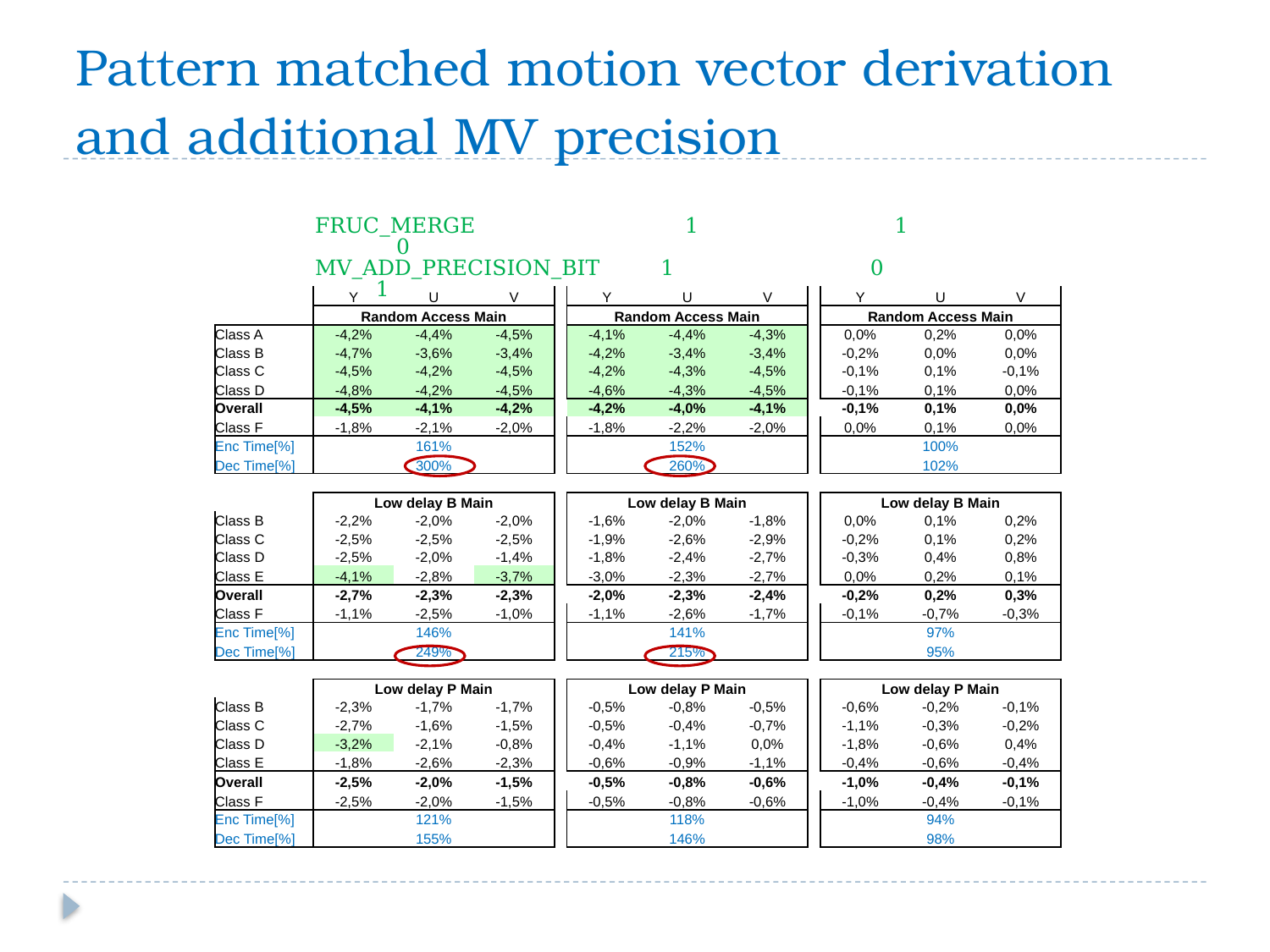

# Pattern matched motion vector derivation  and additional MV precision
| FRUC\_MERGE 1 1 0 |
| --- |
| MV\_ADD\_PRECISION\_BIT 1 0 1 |
|  | Y | U | V |  | Y | U | V |  | Y | U | V |
| --- | --- | --- | --- | --- | --- | --- | --- | --- | --- | --- | --- |
|  | Random Access Main |  |  |  | Random Access Main |  |  |  | Random Access Main |  |  |
| Class A | -4,2% | -4,4% | -4,5% |  | -4,1% | -4,4% | -4,3% |  | 0,0% | 0,2% | 0,0% |
| Class B | -4,7% | -3,6% | -3,4% |  | -4,2% | -3,4% | -3,4% |  | -0,2% | 0,0% | 0,0% |
| Class C | -4,5% | -4,2% | -4,5% |  | -4,2% | -4,3% | -4,5% |  | -0,1% | 0,1% | -0,1% |
| Class D | -4,8% | -4,2% | -4,5% |  | -4,6% | -4,3% | -4,5% |  | -0,1% | 0,1% | 0,0% |
| Overall | -4,5% | -4,1% | -4,2% |  | -4,2% | -4,0% | -4,1% |  | -0,1% | 0,1% | 0,0% |
| Class F | -1,8% | -2,1% | -2,0% |  | -1,8% | -2,2% | -2,0% |  | 0,0% | 0,1% | 0,0% |
| Enc Time[%] | 161% |  |  |  | 152% |  |  |  | 100% |  |  |
| Dec Time[%] | 300% |  |  |  | 260% |  |  |  | 102% |  |  |
|  |  |  |  |  |  |  |  |  |  |  |  |
|  | Low delay B Main |  |  |  | Low delay B Main |  |  |  | Low delay B Main |  |  |
| Class B | -2,2% | -2,0% | -2,0% |  | -1,6% | -2,0% | -1,8% |  | 0,0% | 0,1% | 0,2% |
| Class C | -2,5% | -2,5% | -2,5% |  | -1,9% | -2,6% | -2,9% |  | -0,2% | 0,1% | 0,2% |
| Class D | -2,5% | -2,0% | -1,4% |  | -1,8% | -2,4% | -2,7% |  | -0,3% | 0,4% | 0,8% |
| Class E | -4,1% | -2,8% | -3,7% |  | -3,0% | -2,3% | -2,7% |  | 0,0% | 0,2% | 0,1% |
| Overall | -2,7% | -2,3% | -2,3% |  | -2,0% | -2,3% | -2,4% |  | -0,2% | 0,2% | 0,3% |
| Class F | -1,1% | -2,5% | -1,0% |  | -1,1% | -2,6% | -1,7% |  | -0,1% | -0,7% | -0,3% |
| Enc Time[%] | 146% |  |  |  | 141% |  |  |  | 97% |  |  |
| Dec Time[%] | 249% |  |  |  | 215% |  |  |  | 95% |  |  |
|  |  |  |  |  |  |  |  |  |  |  |  |
|  | Low delay P Main |  |  |  | Low delay P Main |  |  |  | Low delay P Main |  |  |
| Class B | -2,3% | -1,7% | -1,7% |  | -0,5% | -0,8% | -0,5% |  | -0,6% | -0,2% | -0,1% |
| Class C | -2,7% | -1,6% | -1,5% |  | -0,5% | -0,4% | -0,7% |  | -1,1% | -0,3% | -0,2% |
| Class D | -3,2% | -2,1% | -0,8% |  | -0,4% | -1,1% | 0,0% |  | -1,8% | -0,6% | 0,4% |
| Class E | -1,8% | -2,6% | -2,3% |  | -0,6% | -0,9% | -1,1% |  | -0,4% | -0,6% | -0,4% |
| Overall | -2,5% | -2,0% | -1,5% |  | -0,5% | -0,8% | -0,6% |  | -1,0% | -0,4% | -0,1% |
| Class F | -2,5% | -2,0% | -1,5% |  | -0,5% | -0,8% | -0,6% |  | -1,0% | -0,4% | -0,1% |
| Enc Time[%] | 121% |  |  |  | 118% |  |  |  | 94% |  |  |
| Dec Time[%] | 155% |  |  |  | 146% |  |  |  | 98% |  |  |